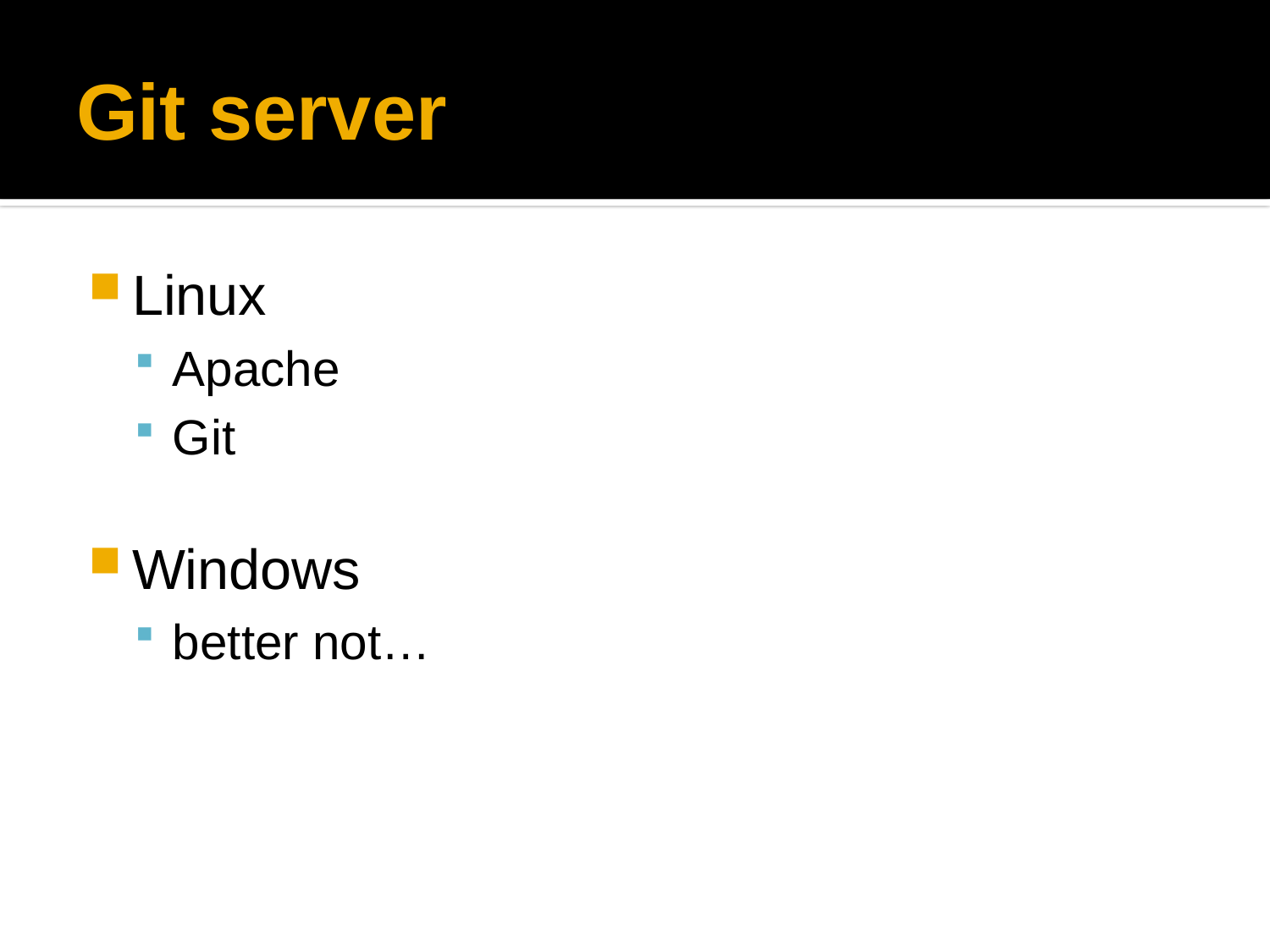

# Git server
Linux
Apache
Git

Windows
better not…